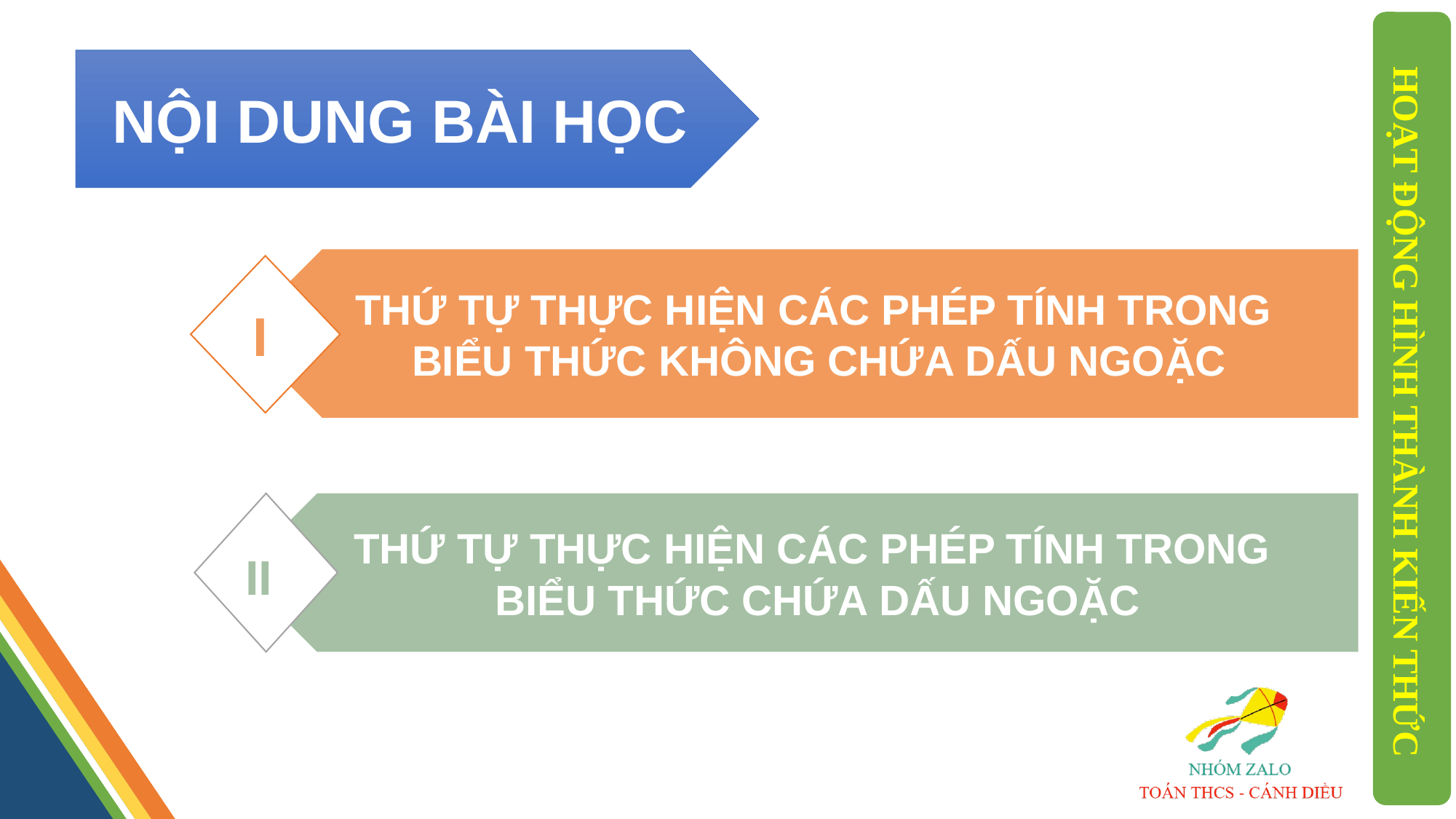

NỘI DUNG BÀI HỌC
THỨ TỰ THỰC HIỆN CÁC PHÉP TÍNH TRONG
BIỂU THỨC KHÔNG CHỨA DẤU NGOẶC

I

HOẠT ĐỘNG HÌNH THÀNH KIẾN THỨC

THỨ TỰ THỰC HIỆN CÁC PHÉP TÍNH TRONG
BIỂU THỨC CHỨA DẤU NGOẶC
II